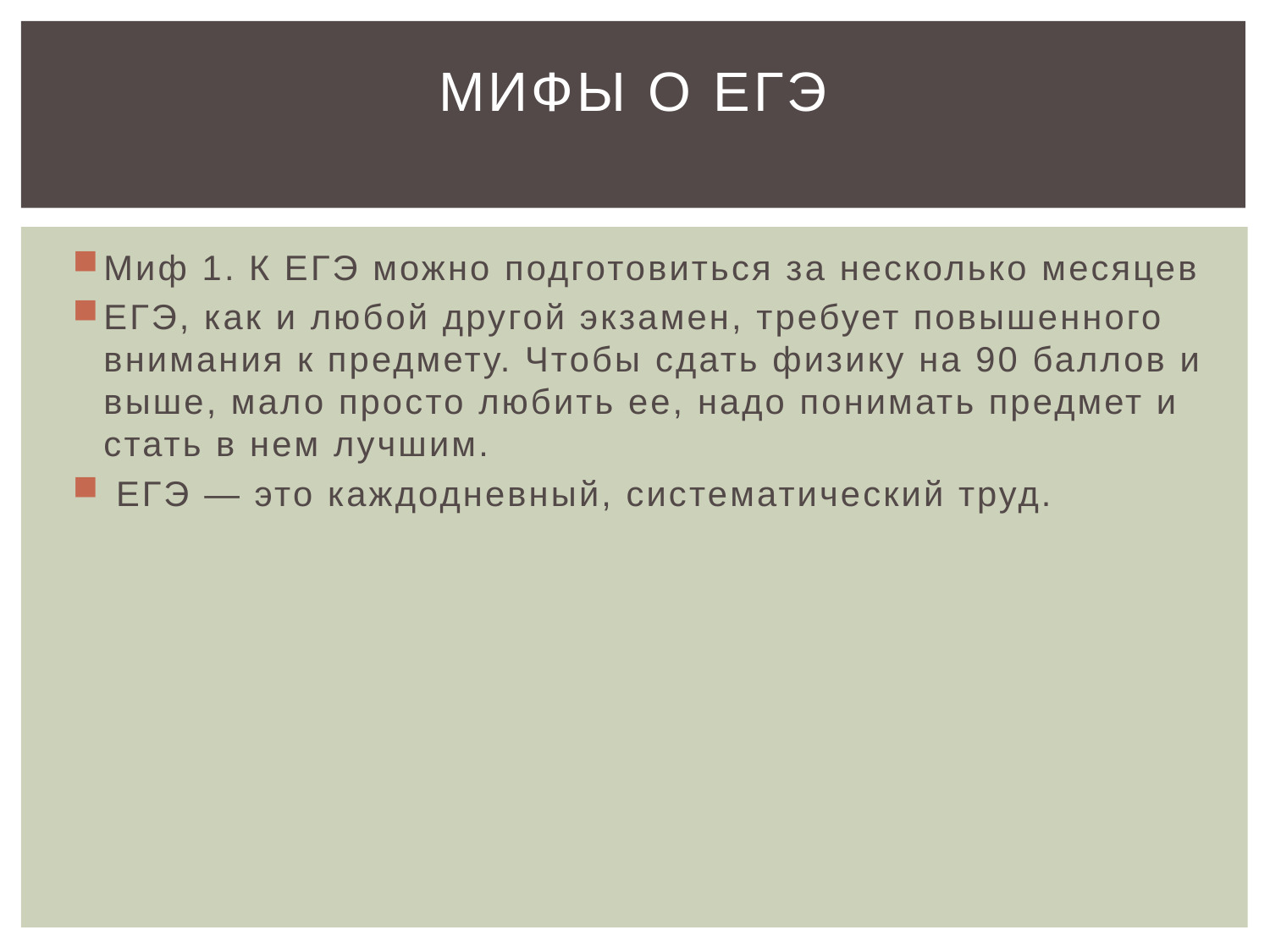

# Мифы о ЕГЭ
Миф 1. К ЕГЭ можно подготовиться за несколько месяцев
ЕГЭ, как и любой другой экзамен, требует повышенного внимания к предмету. Чтобы сдать физику на 90 баллов и выше, мало просто любить ее, надо понимать предмет и стать в нем лучшим.
 ЕГЭ — это каждодневный, систематический труд.